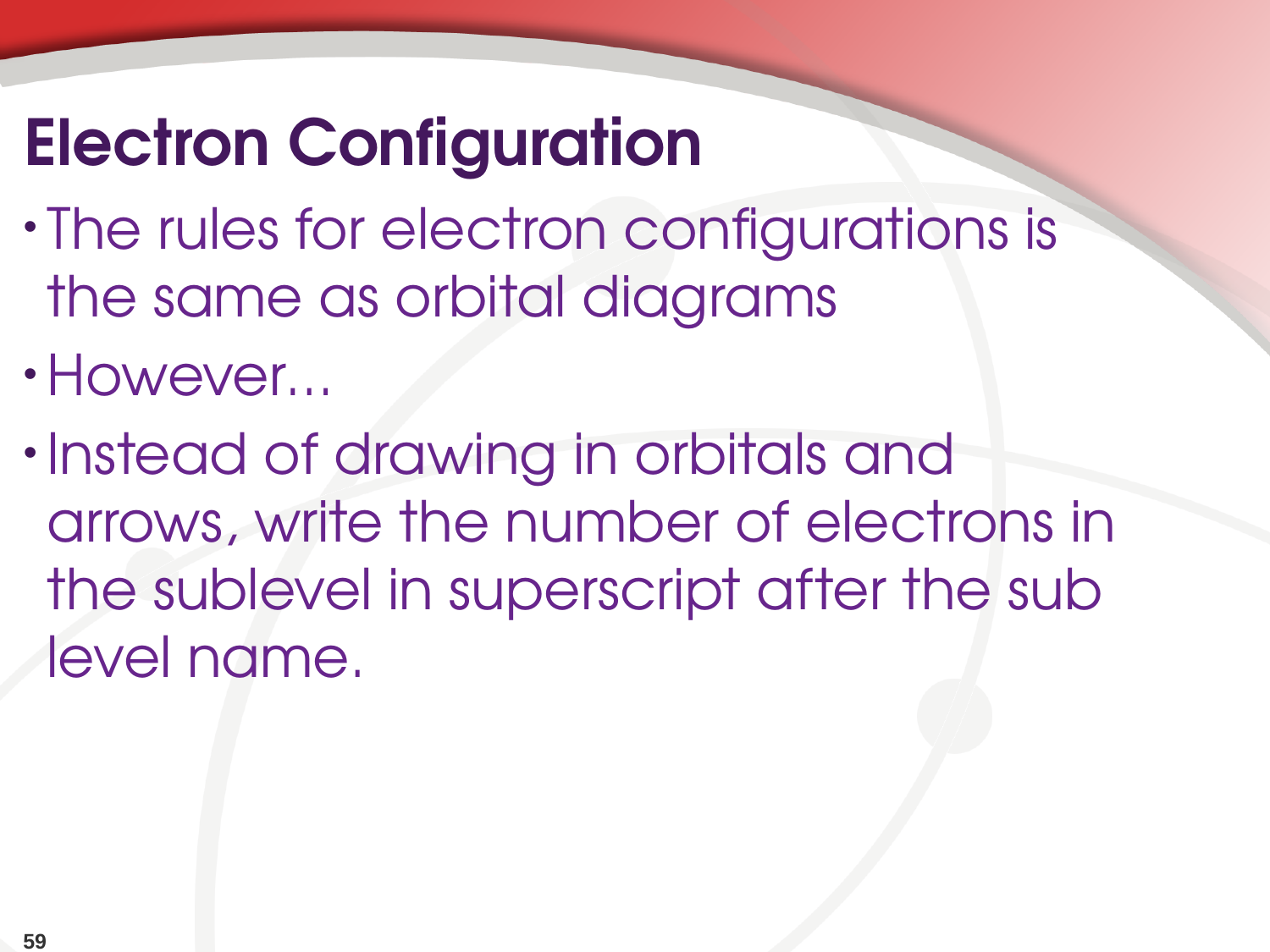

# Electron Configuration
The rules for electron configurations is the same as orbital diagrams
However…
Instead of drawing in orbitals and arrows, write the number of electrons in the sublevel in superscript after the sub level name.
59